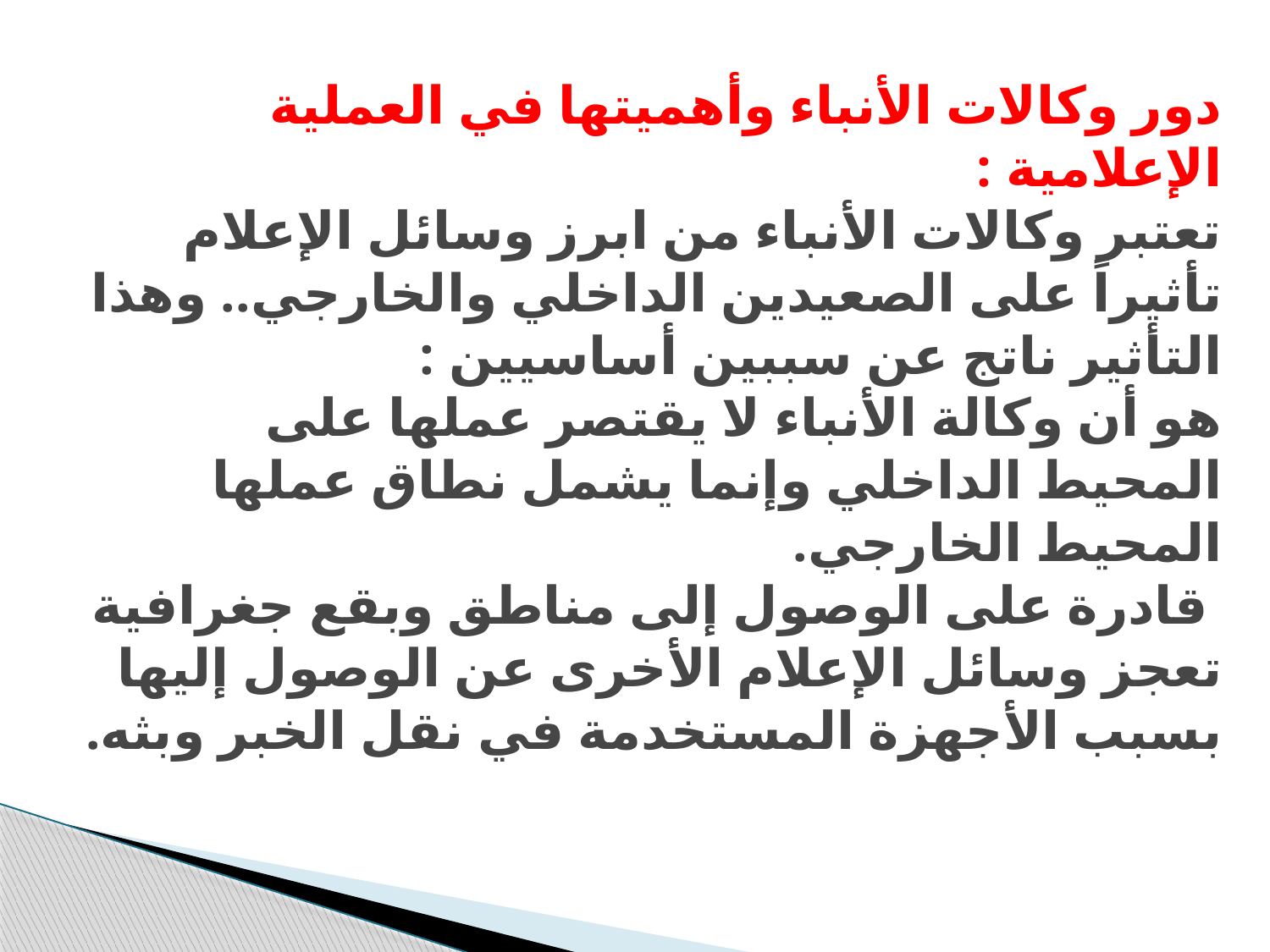

# دور وكالات الأنباء وأهميتها في العملية الإعلامية : تعتبر وكالات الأنباء من ابرز وسائل الإعلام تأثيراً على الصعيدين الداخلي والخارجي.. وهذا التأثير ناتج عن سببين أساسيين : هو أن وكالة الأنباء لا يقتصر عملها على المحيط الداخلي وإنما يشمل نطاق عملها المحيط الخارجي. قادرة على الوصول إلى مناطق وبقع جغرافية تعجز وسائل الإعلام الأخرى عن الوصول إليها بسبب الأجهزة المستخدمة في نقل الخبر وبثه.